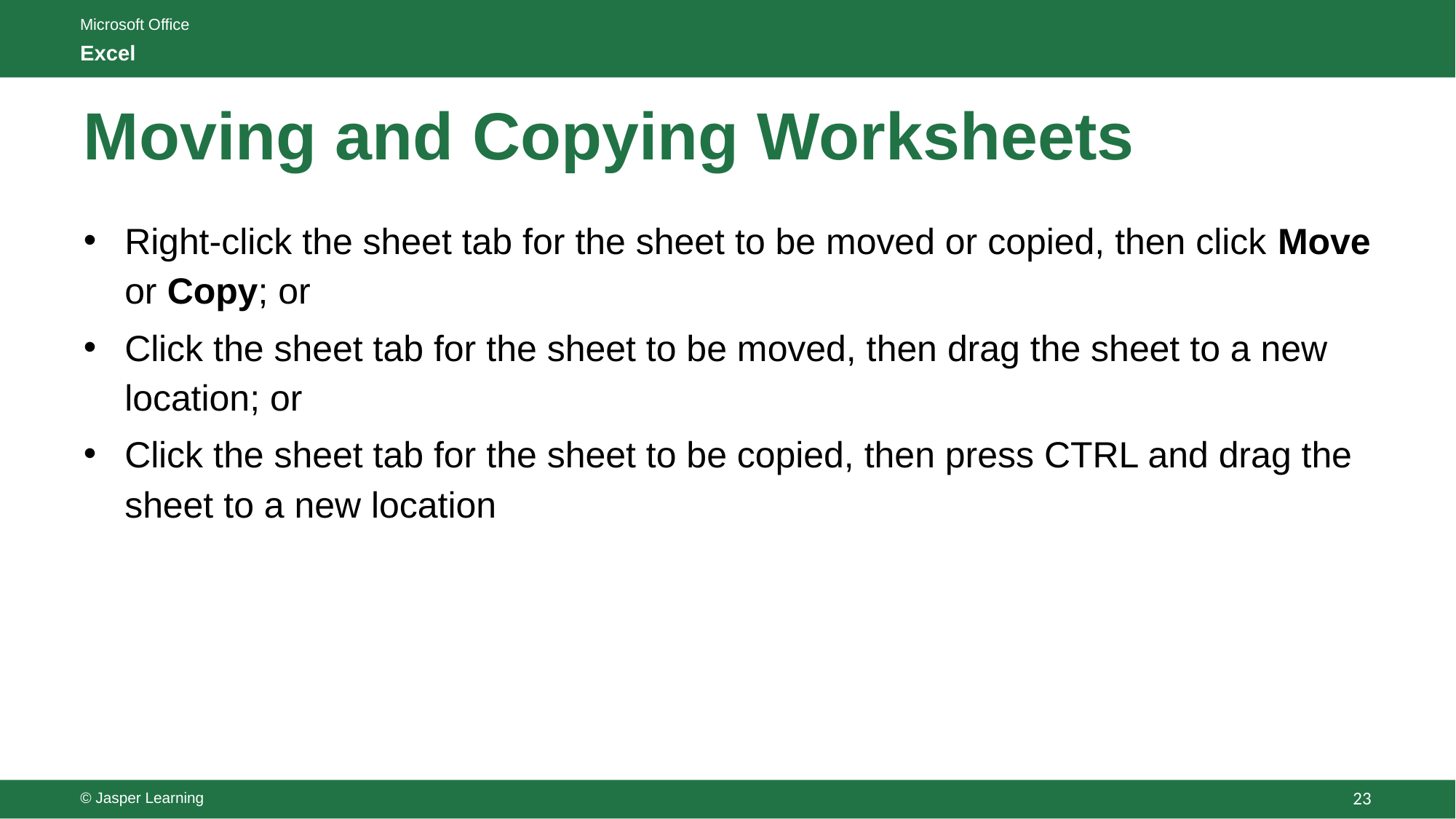

# Moving and Copying Worksheets
Right-click the sheet tab for the sheet to be moved or copied, then click Move or Copy; or
Click the sheet tab for the sheet to be moved, then drag the sheet to a new location; or
Click the sheet tab for the sheet to be copied, then press CTRL and drag the sheet to a new location
© Jasper Learning
23